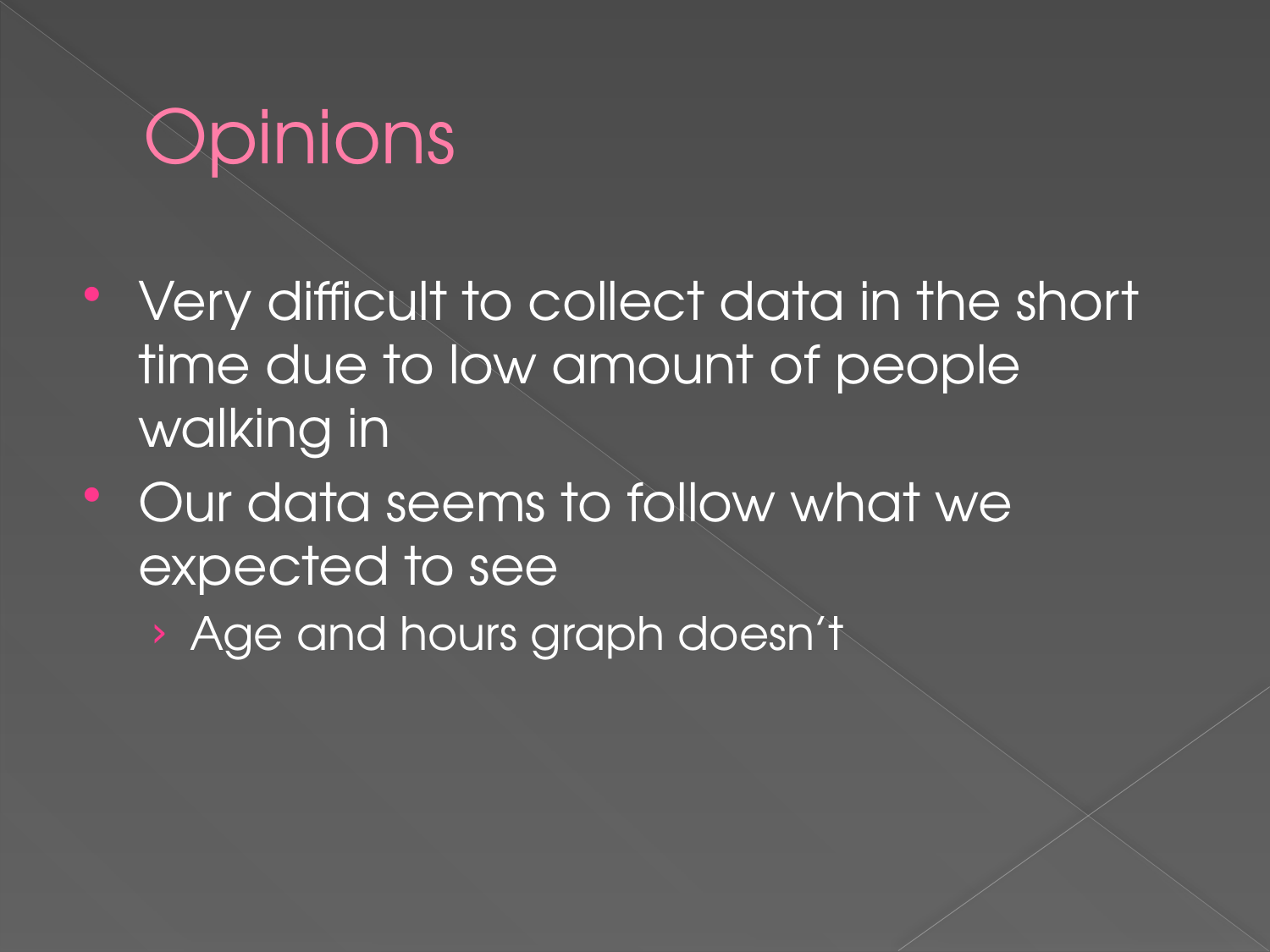

# Opinions
Very difficult to collect data in the short time due to low amount of people walking in
Our data seems to follow what we expected to see
Age and hours graph doesn’t